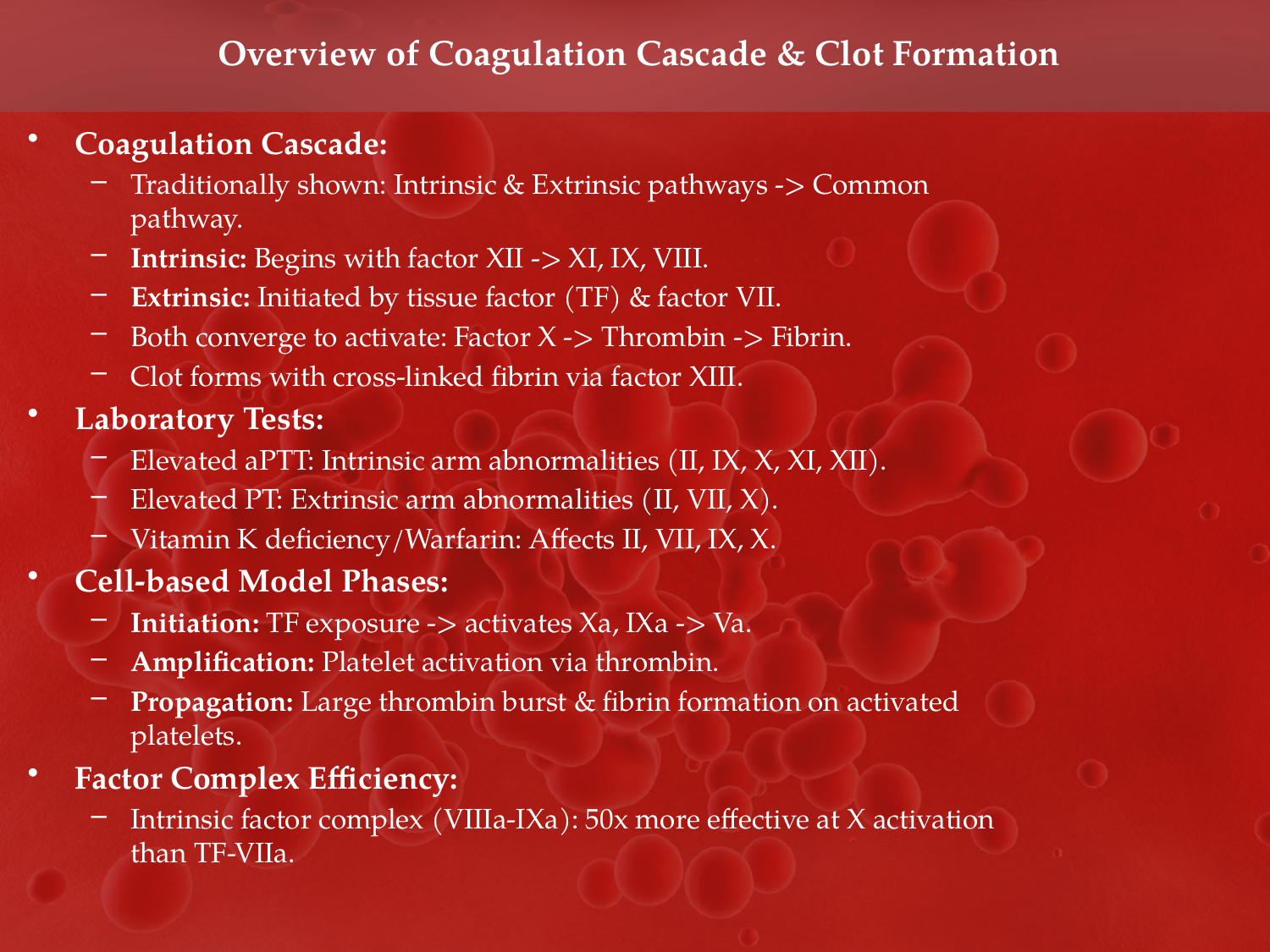

# Overview of Coagulation Cascade & Clot Formation
Coagulation Cascade:
Traditionally shown: Intrinsic & Extrinsic pathways -> Common pathway.
Intrinsic: Begins with factor XII -> XI, IX, VIII.
Extrinsic: Initiated by tissue factor (TF) & factor VII.
Both converge to activate: Factor X -> Thrombin -> Fibrin.
Clot forms with cross-linked fibrin via factor XIII.
Laboratory Tests:
Elevated aPTT: Intrinsic arm abnormalities (II, IX, X, XI, XII).
Elevated PT: Extrinsic arm abnormalities (II, VII, X).
Vitamin K deficiency/Warfarin: Affects II, VII, IX, X.
Cell-based Model Phases:
Initiation: TF exposure -> activates Xa, IXa -> Va.
Amplification: Platelet activation via thrombin.
Propagation: Large thrombin burst & fibrin formation on activated platelets.
Factor Complex Efficiency:
Intrinsic factor complex (VIIIa-IXa): 50x more effective at X activation than TF-VIIa.